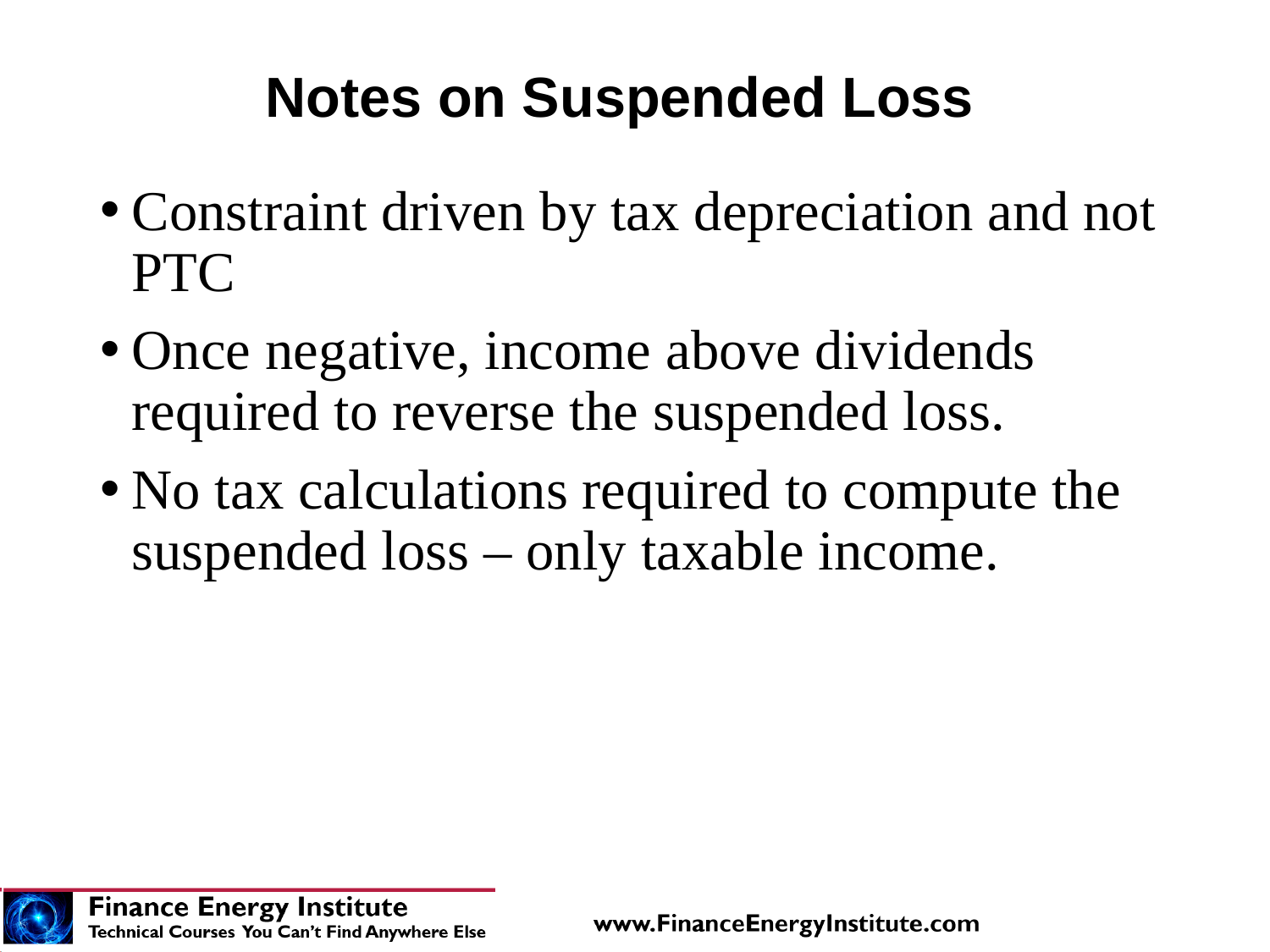

# Notes on Suspended Loss
Constraint driven by tax depreciation and not PTC
Once negative, income above dividends required to reverse the suspended loss.
No tax calculations required to compute the suspended loss – only taxable income.